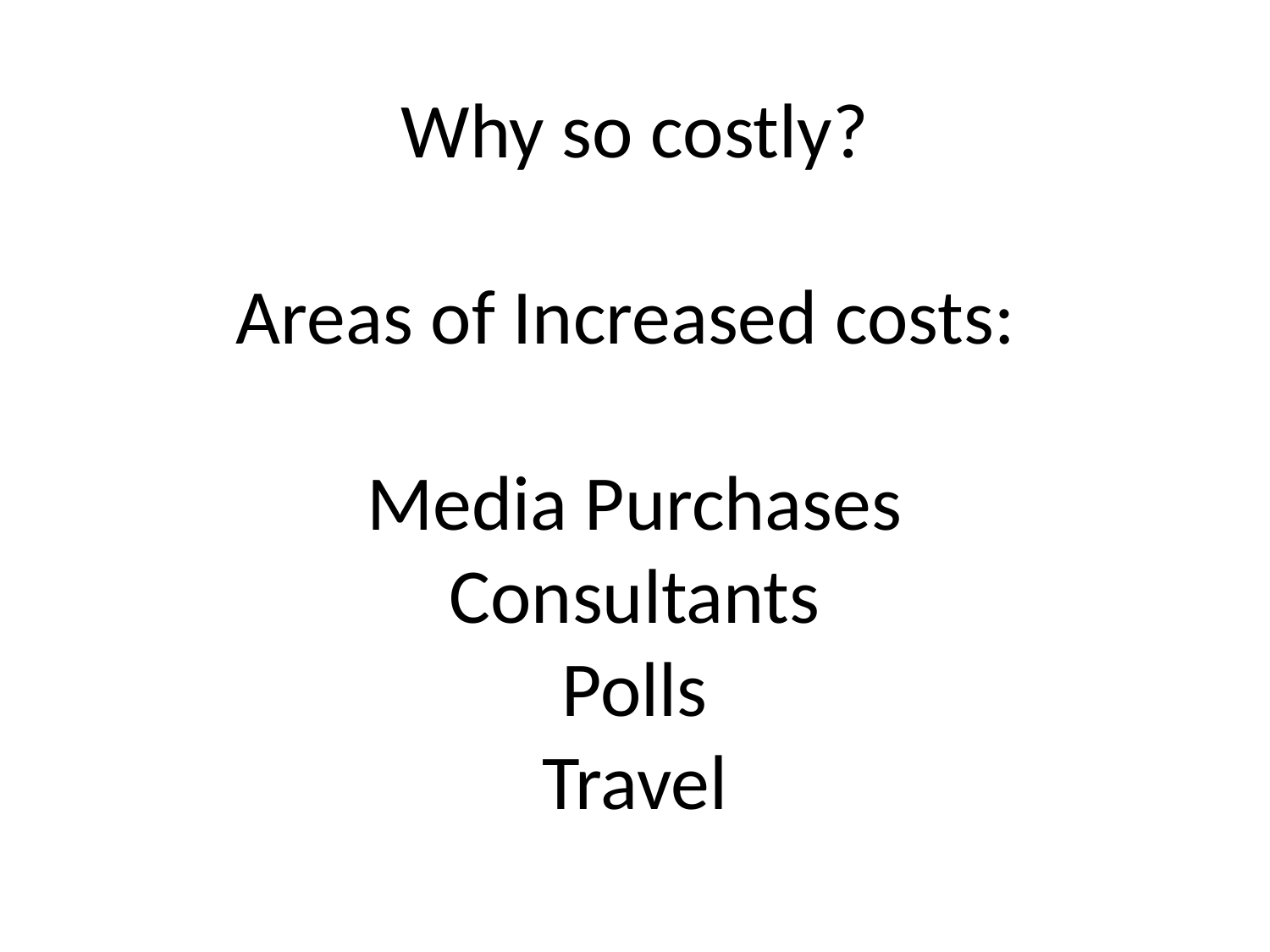

Why so costly?
Areas of Increased costs:
Media Purchases
Consultants
Polls
Travel